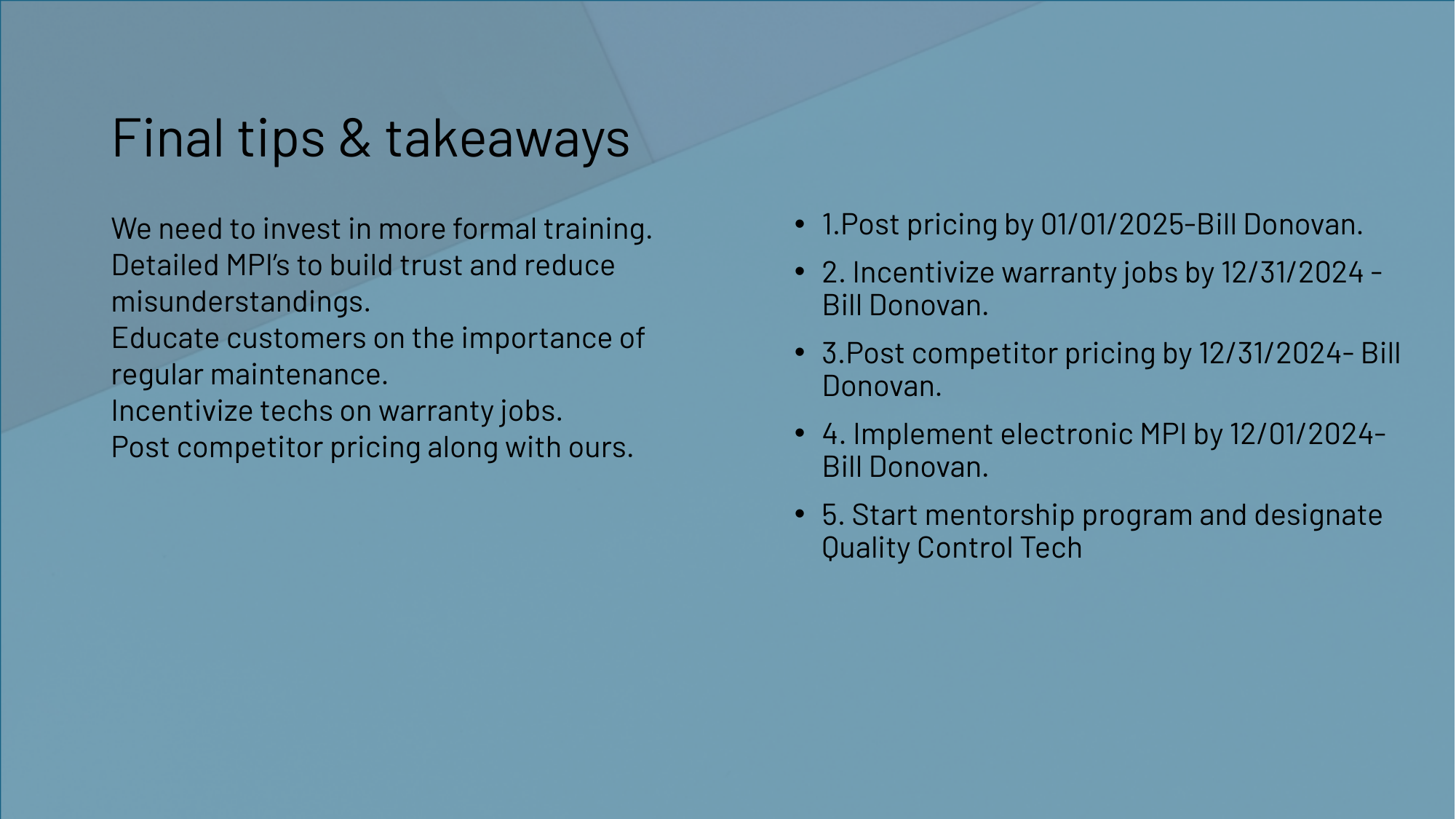

# Final tips & takeaways
We need to invest in more formal training.
Detailed MPI’s to build trust and reduce misunderstandings.
Educate customers on the importance of regular maintenance.
Incentivize techs on warranty jobs.
Post competitor pricing along with ours.

1.Post pricing by 01/01/2025-Bill Donovan.
2. Incentivize warranty jobs by 12/31/2024 - Bill Donovan.
3.Post competitor pricing by 12/31/2024- Bill Donovan.
4. Implement electronic MPI by 12/01/2024- Bill Donovan.
5. Start mentorship program and designate Quality Control Tech